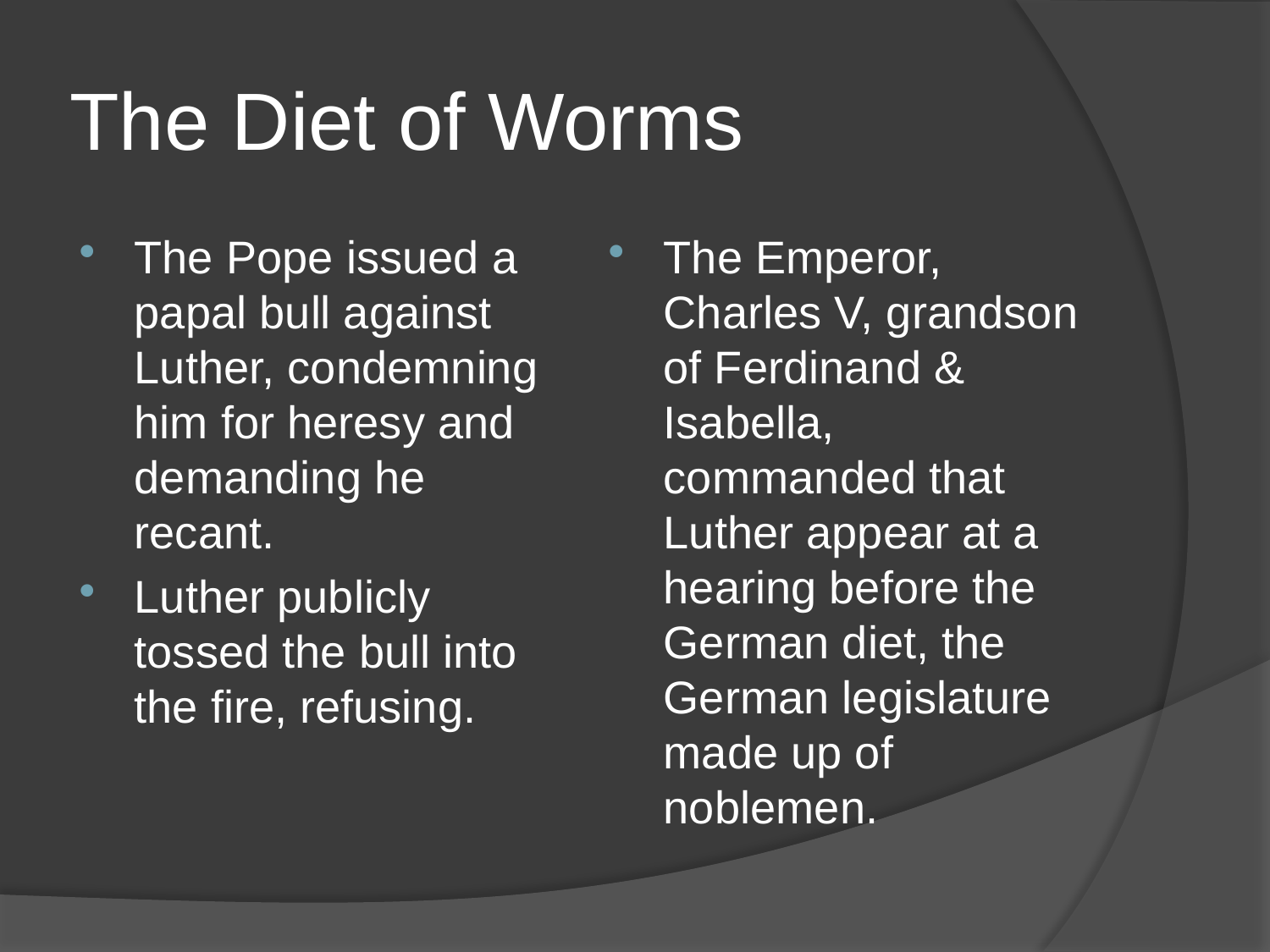

# The Diet of Worms
The Pope issued a papal bull against Luther, condemning him for heresy and demanding he recant.
Luther publicly tossed the bull into the fire, refusing.
The Emperor, Charles V, grandson of Ferdinand & Isabella, commanded that Luther appear at a hearing before the German diet, the German legislature made up of noblemen.